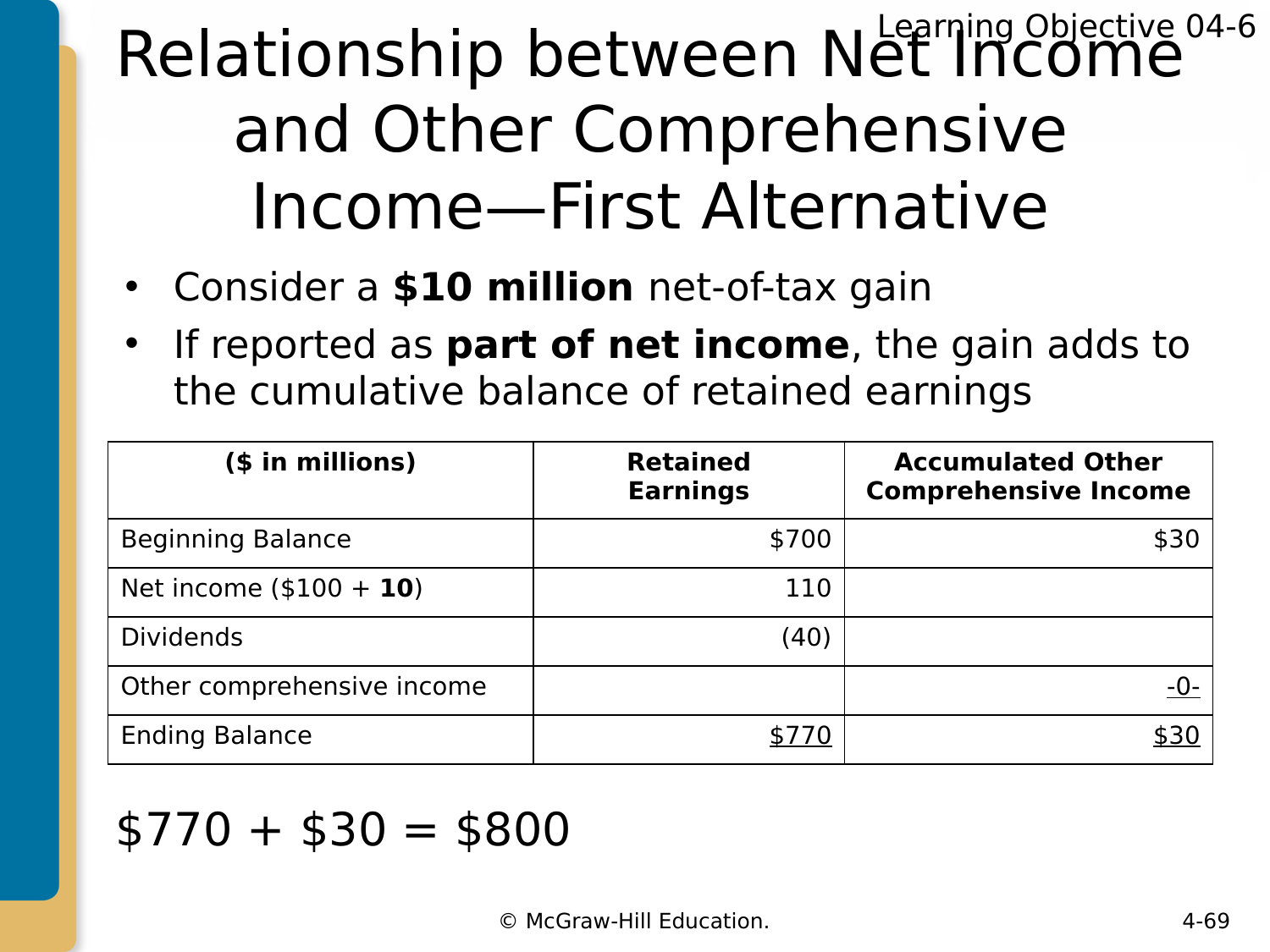

Learning Objective 04-6
# Relationship between Net Income and Other Comprehensive Income—First Alternative
Consider a $10 million net-of-tax gain
If reported as part of net income, the gain adds to the cumulative balance of retained earnings
| ($ in millions) | Retained Earnings | Accumulated Other Comprehensive Income |
| --- | --- | --- |
| Beginning Balance | $700 | $30 |
| Net income ($100 + 10) | 110 |  |
| Dividends | (40) |  |
| Other comprehensive income |  | -0- |
| Ending Balance | $770 | $30 |
$770 + $30 = $800